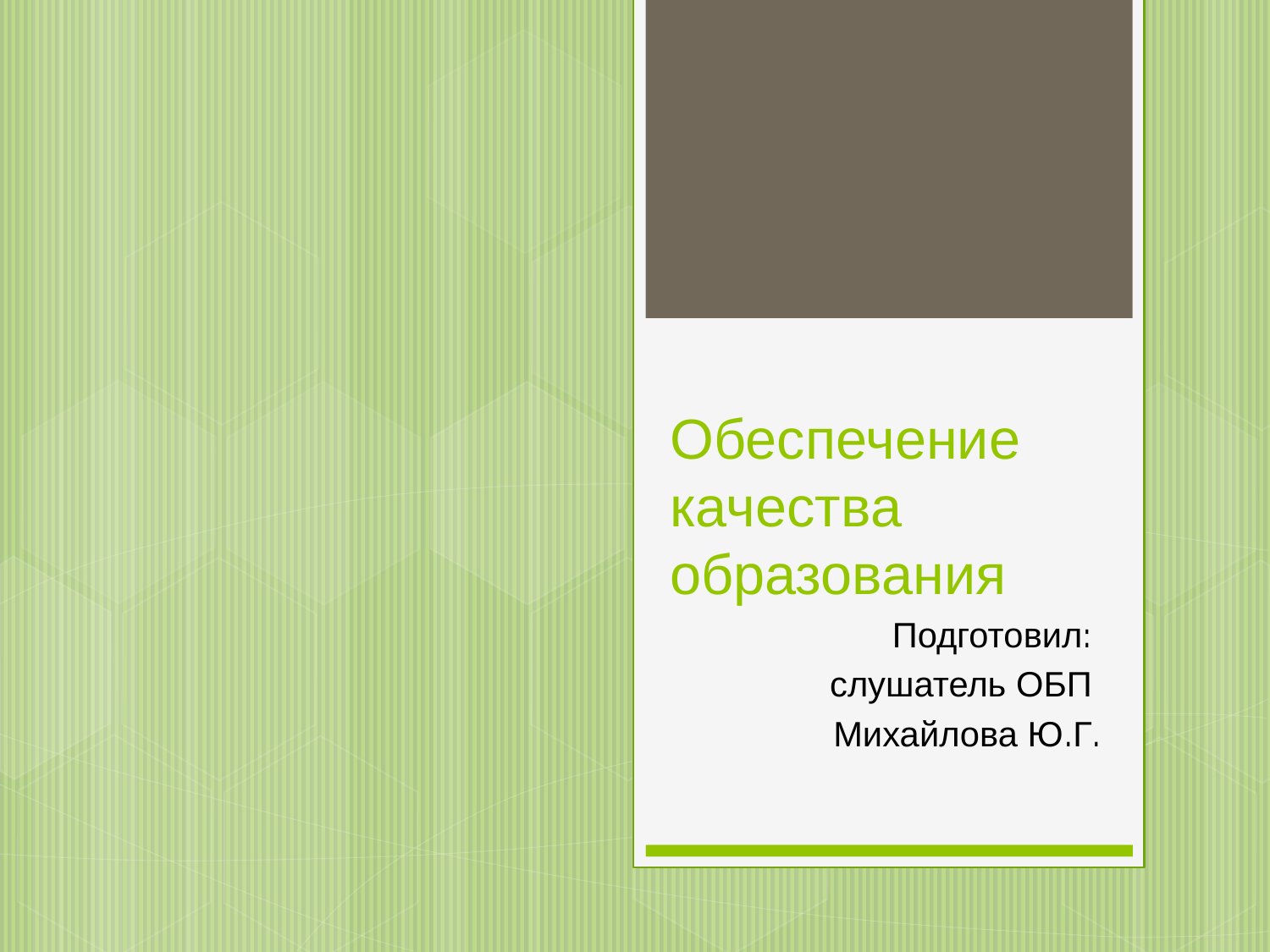

# Обеспечение качества образования
Подготовил:
слушатель ОБП
Михайлова Ю.Г.